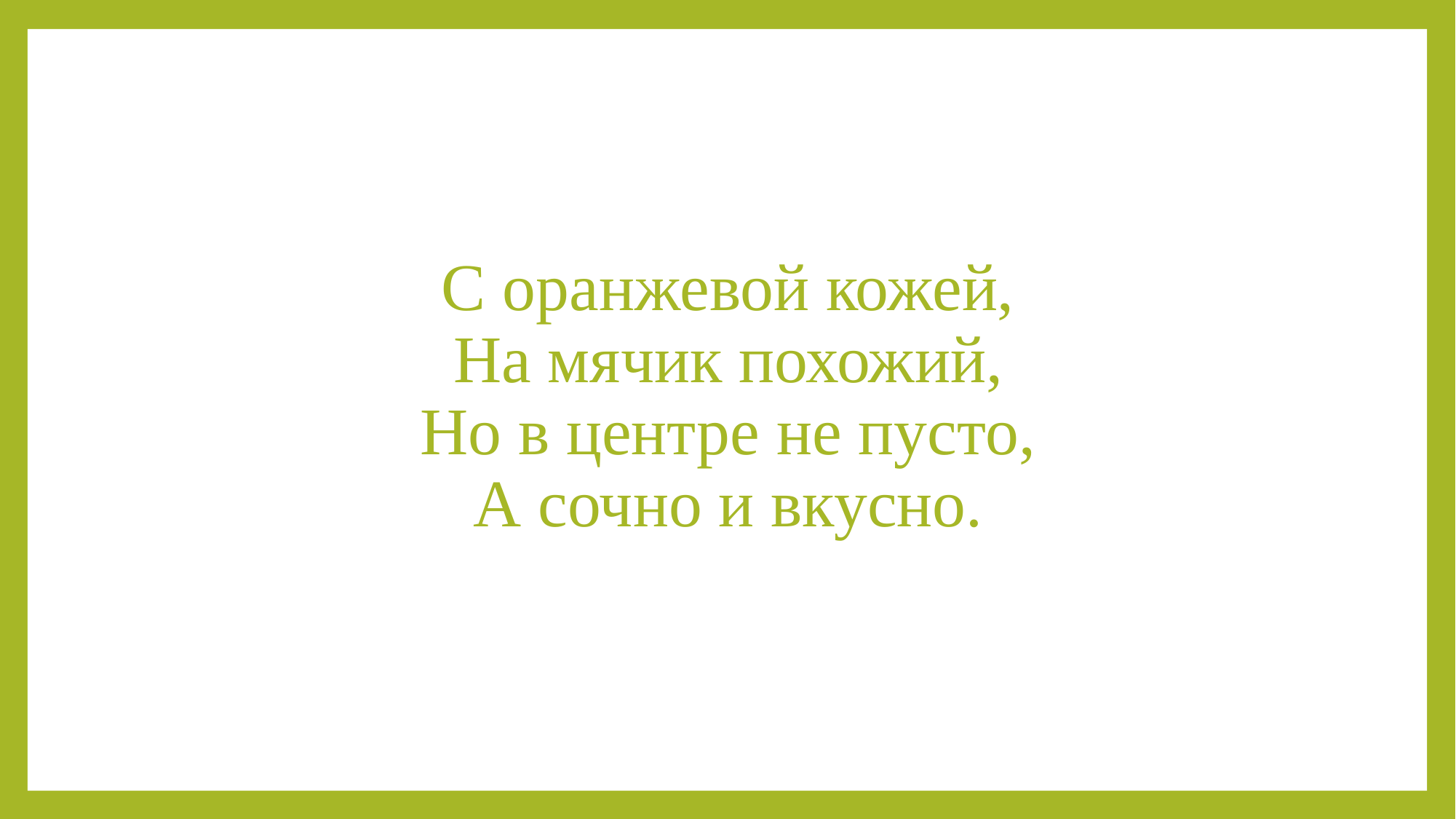

С оранжевой кожей,
На мячик похожий,
Но в центре не пусто,
А сочно и вкусно.
#